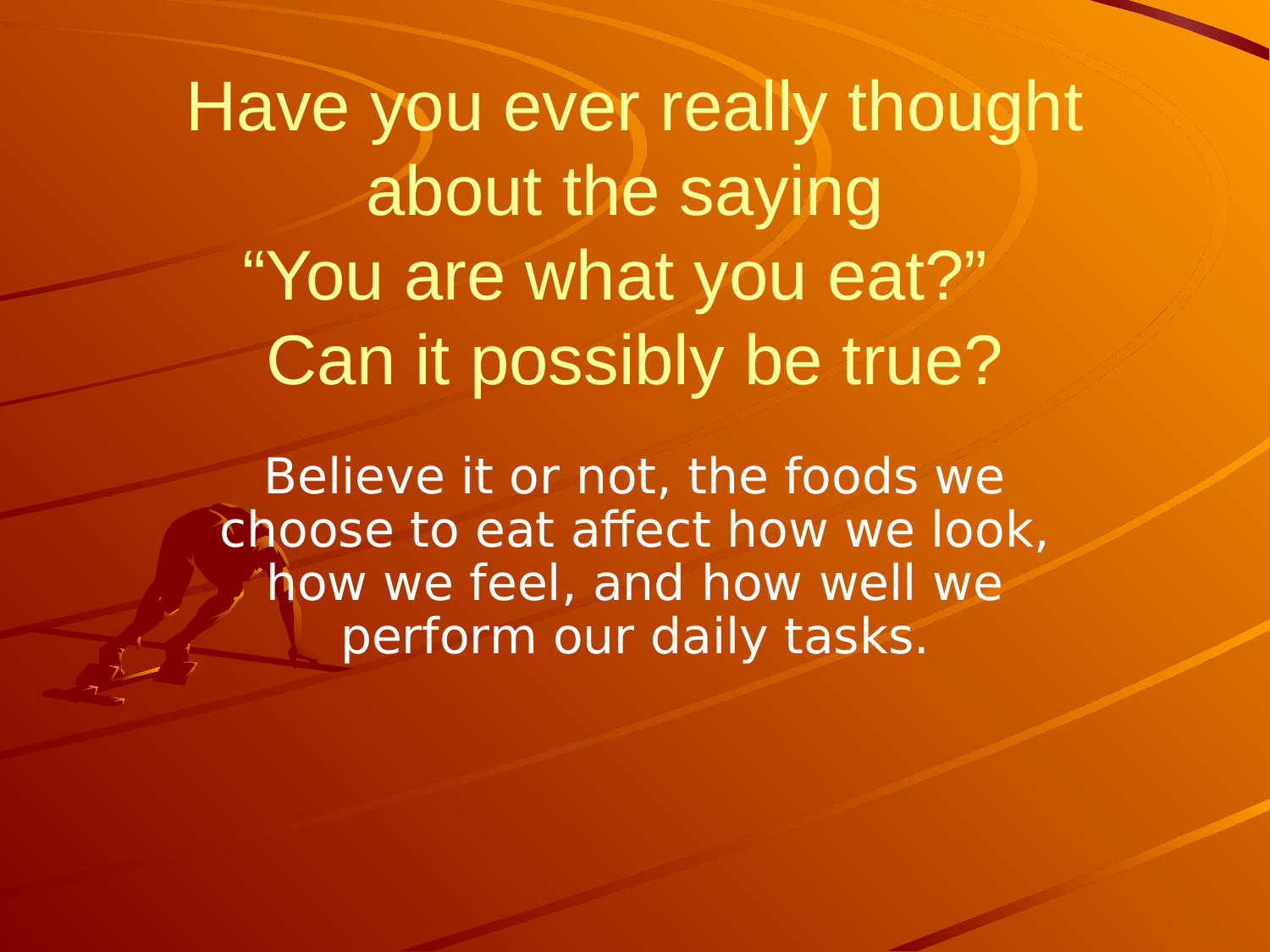

# Have you ever really thought about the saying “You are what you eat?” Can it possibly be true?
Believe it or not, the foods we choose to eat affect how we look, how we feel, and how well we perform our daily tasks.